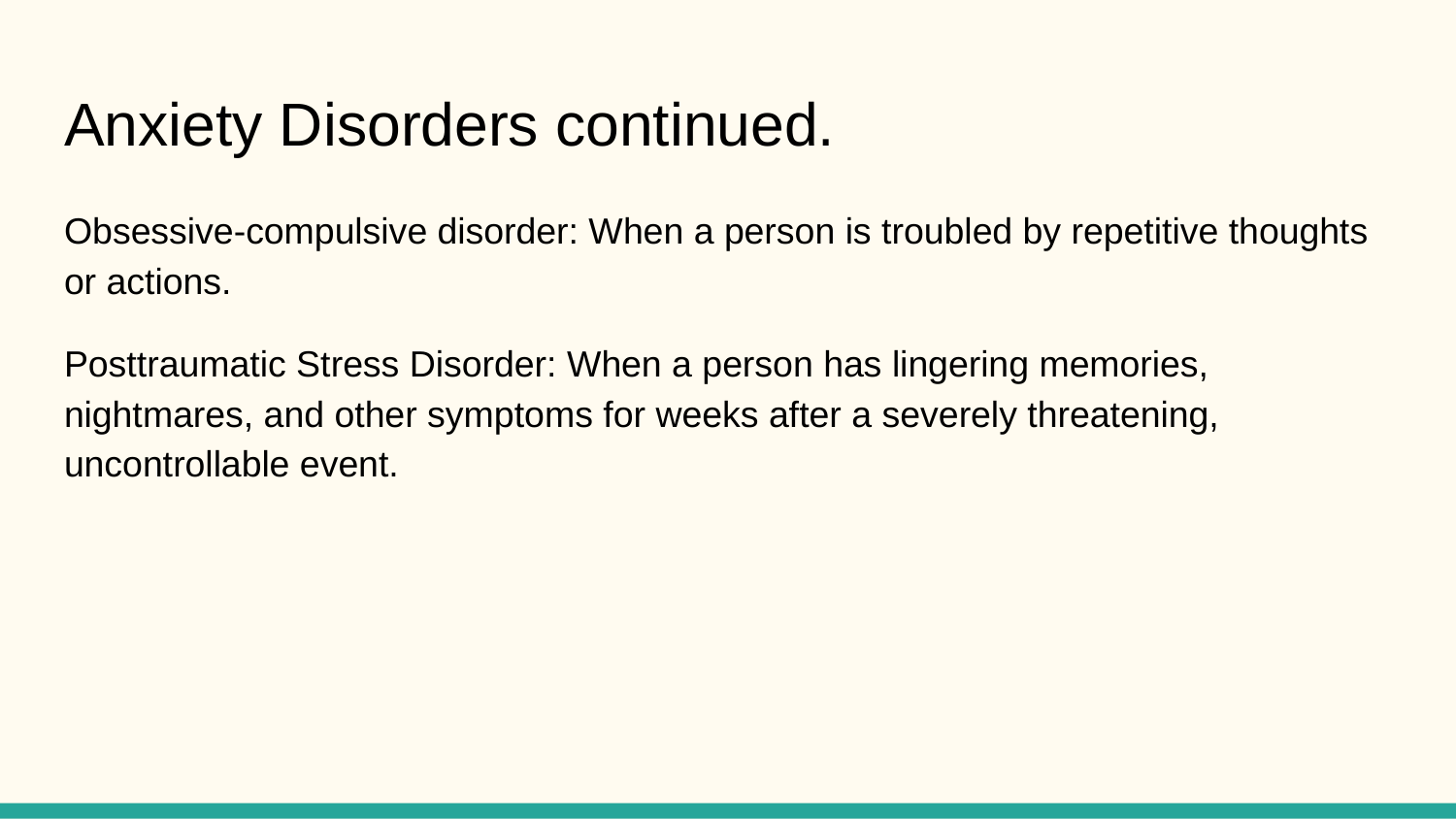

# Anxiety Disorders continued.
Obsessive-compulsive disorder: When a person is troubled by repetitive thoughts or actions.
Posttraumatic Stress Disorder: When a person has lingering memories, nightmares, and other symptoms for weeks after a severely threatening, uncontrollable event.